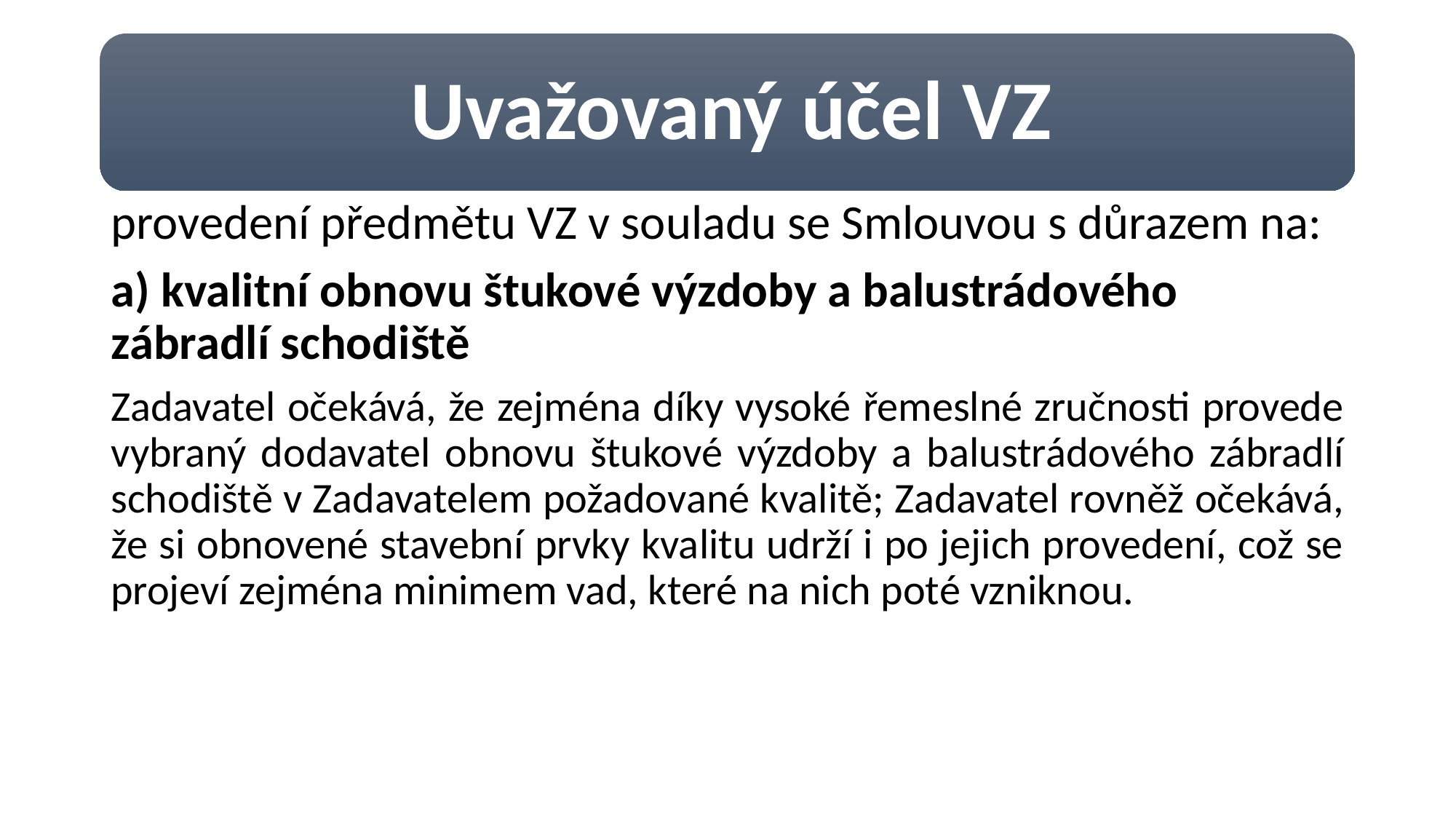

Uvažovaný účel VZ
provedení předmětu VZ v souladu se Smlouvou s důrazem na:
a) kvalitní obnovu štukové výzdoby a balustrádového zábradlí schodiště
Zadavatel očekává, že zejména díky vysoké řemeslné zručnosti provede vybraný dodavatel obnovu štukové výzdoby a balustrádového zábradlí schodiště v Zadavatelem požadované kvalitě; Zadavatel rovněž očekává, že si obnovené stavební prvky kvalitu udrží i po jejich provedení, což se projeví zejména minimem vad, které na nich poté vzniknou.